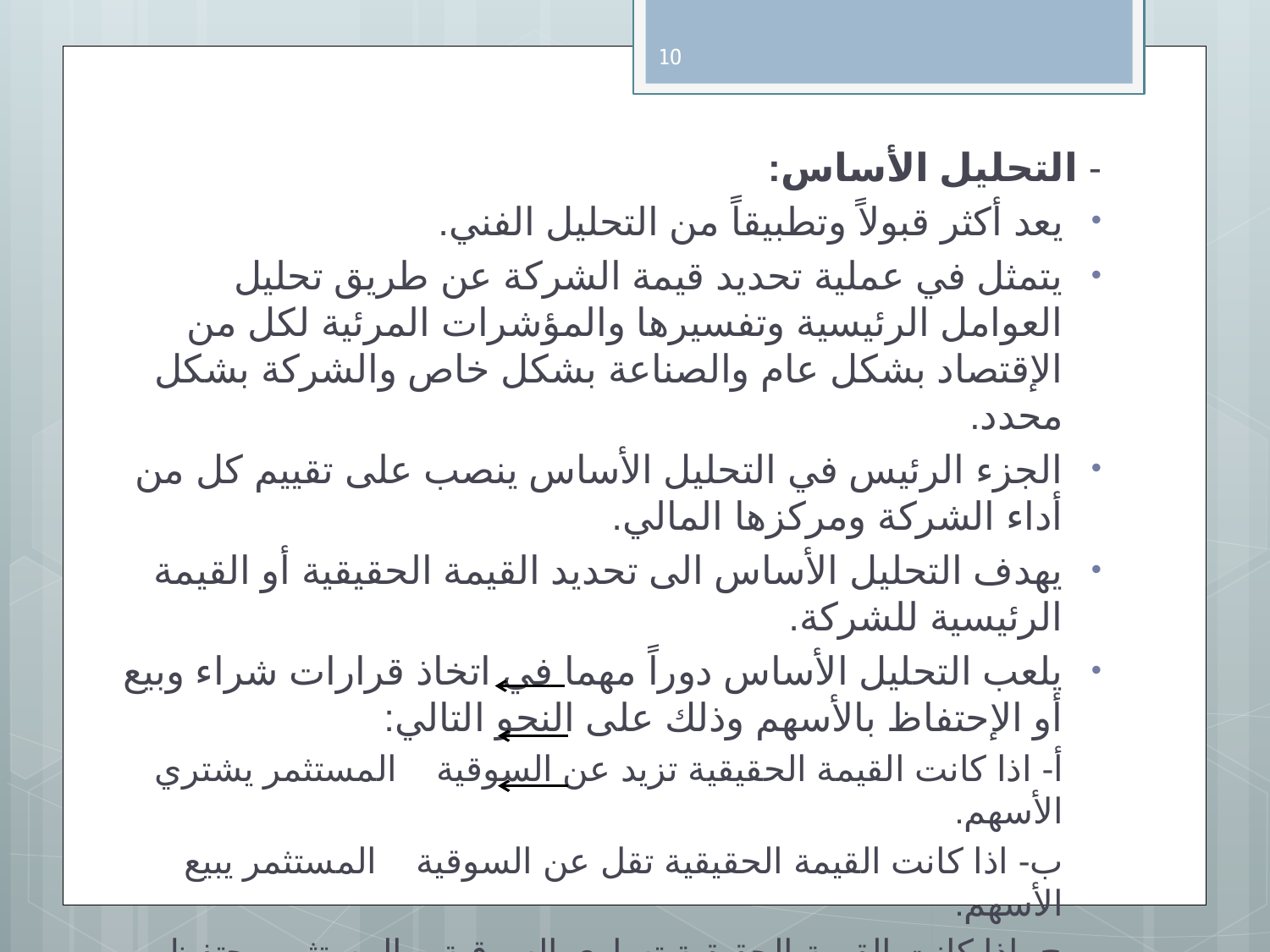

10
- التحليل الأساس:
يعد أكثر قبولاً وتطبيقاً من التحليل الفني.
يتمثل في عملية تحديد قيمة الشركة عن طريق تحليل العوامل الرئيسية وتفسيرها والمؤشرات المرئية لكل من الإقتصاد بشكل عام والصناعة بشكل خاص والشركة بشكل محدد.
الجزء الرئيس في التحليل الأساس ينصب على تقييم كل من أداء الشركة ومركزها المالي.
يهدف التحليل الأساس الى تحديد القيمة الحقيقية أو القيمة الرئيسية للشركة.
يلعب التحليل الأساس دوراً مهما في اتخاذ قرارات شراء وبيع أو الإحتفاظ بالأسهم وذلك على النحو التالي:
أ- اذا كانت القيمة الحقيقية تزيد عن السوقية	    المستثمر يشتري الأسهم.
ب- اذا كانت القيمة الحقيقية تقل عن السوقية	    المستثمر يبيع الأسهم.
ج- اذا كانت القيمة الحقيقية تساوي السوقية	    المستثمر يحتفظ بالأسهم.